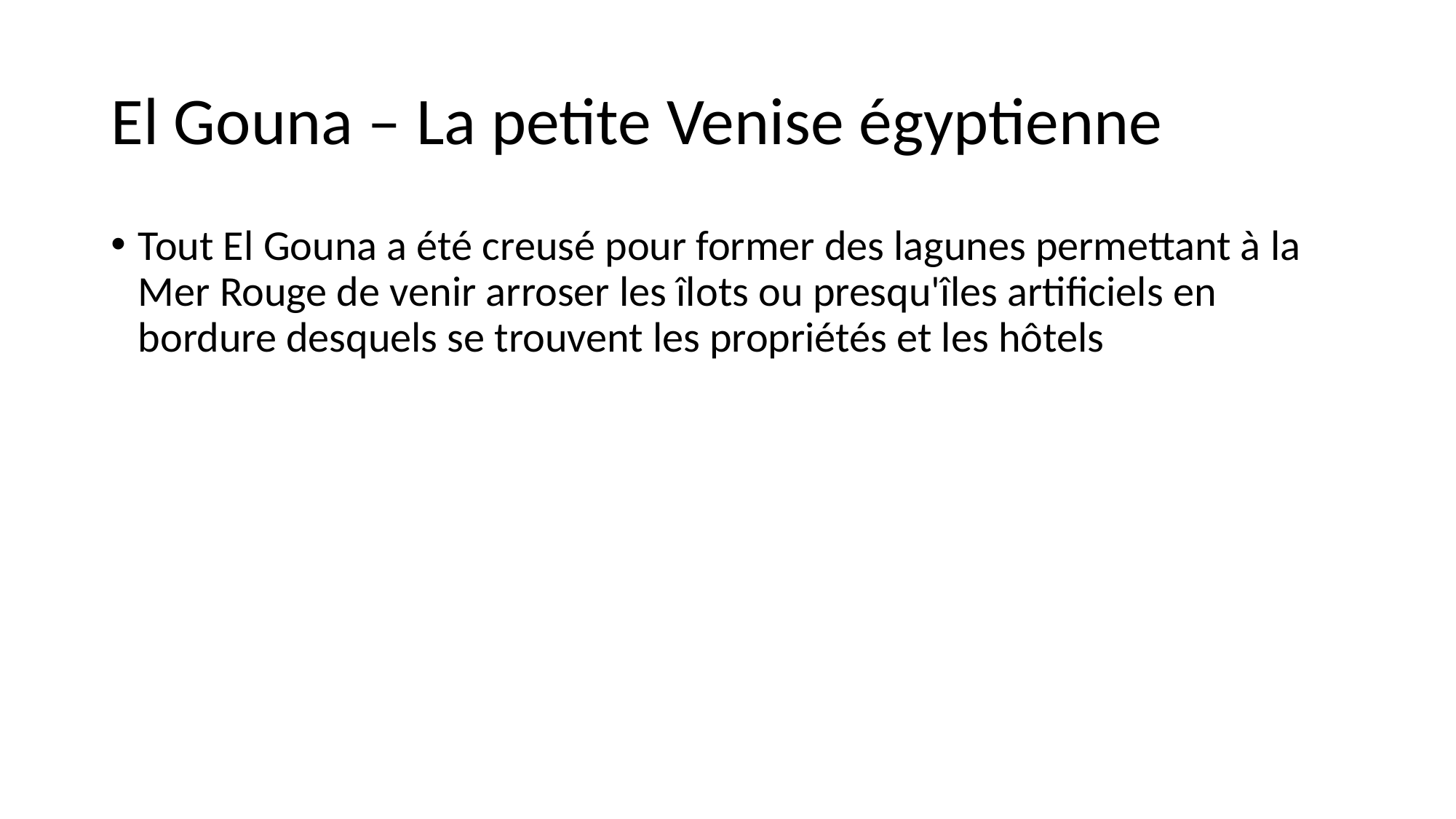

# El Gouna – La petite Venise égyptienne
Tout El Gouna a été creusé pour former des lagunes permettant à la Mer Rouge de venir arroser les îlots ou presqu'îles artificiels en bordure desquels se trouvent les propriétés et les hôtels